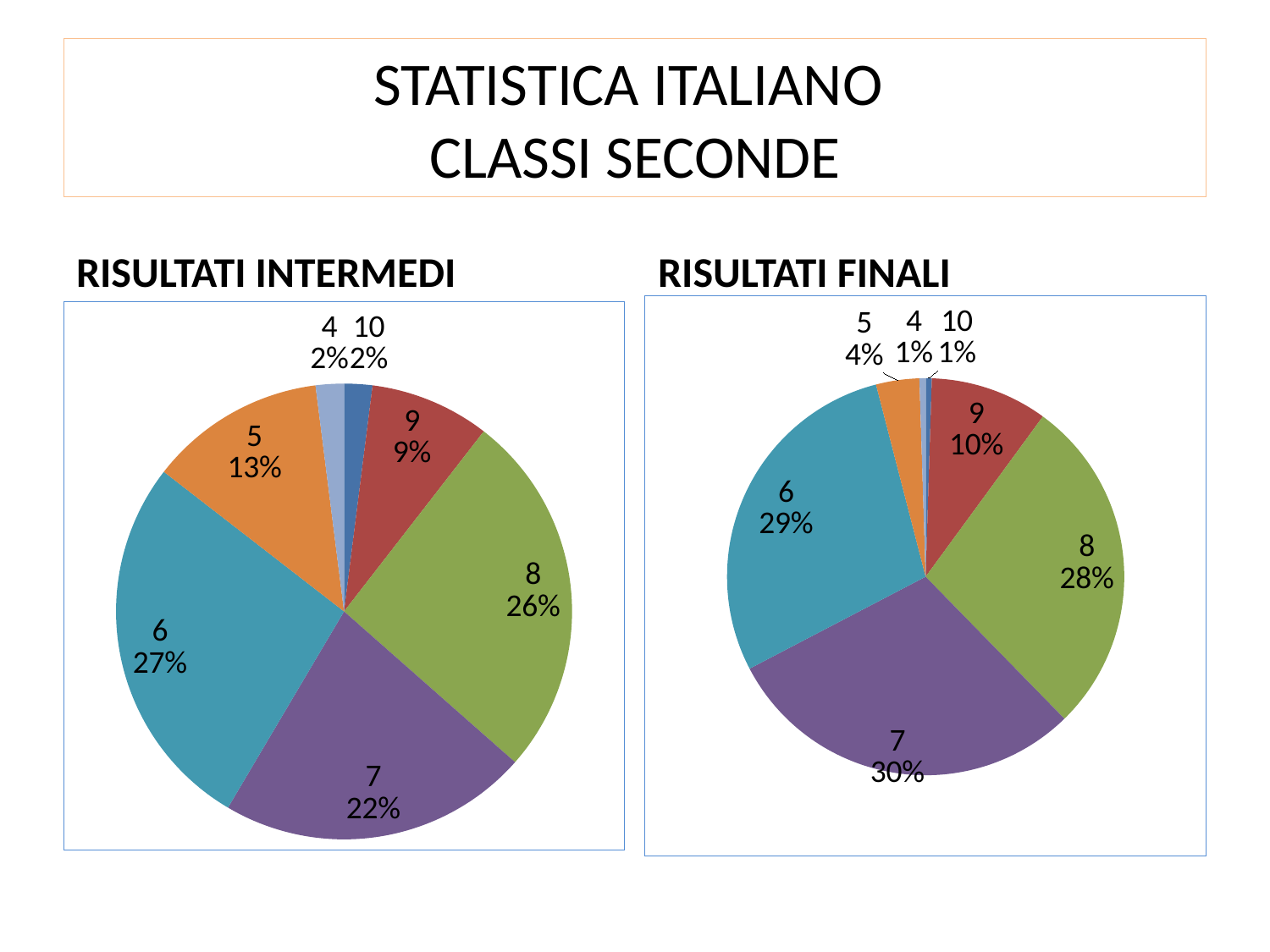

# STATISTICA ITALIANO CLASSI SECONDE
RISULTATI INTERMEDI
RISULTATI FINALI

### Chart

| Category | C.SECONDE |
|---|---|
| 10 | 1.0 |
| 9 | 19.0 |
| 8 | 55.0 |
| 7 | 59.0 |
| 6 | 57.0 |
| 5 | 7.0 |
| 4 | 1.0 |

### Chart

| Category | C.PRIME |
|---|---|
| 10 | 4.0 |
| 9 | 17.0 |
| 8 | 52.0 |
| 7 | 44.0 |
| 6 | 54.0 |
| 5 | 25.0 |
| 4 | 4.0 |